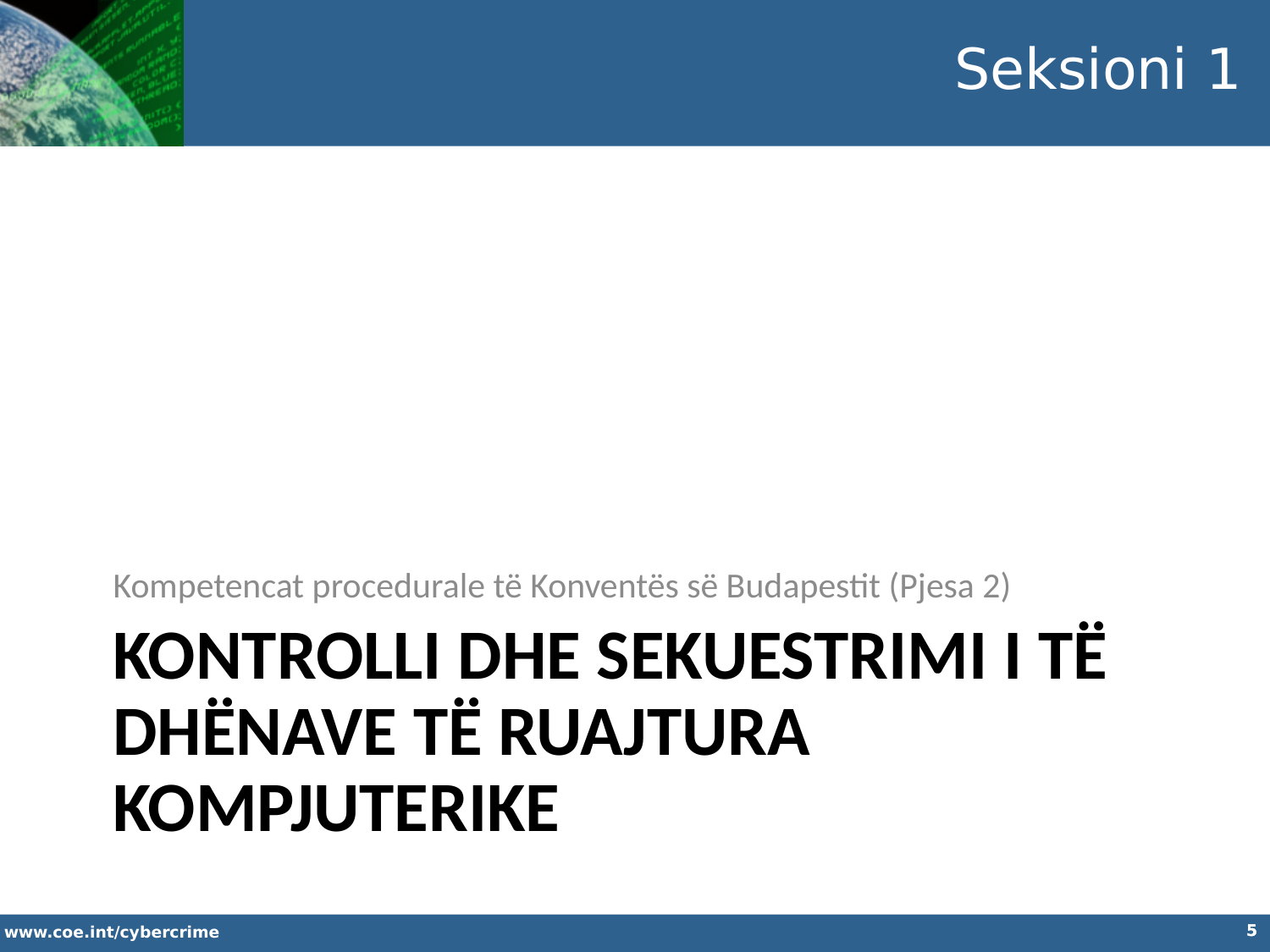

Seksioni 1
Kompetencat procedurale të Konventës së Budapestit (Pjesa 2)
# KONTROLLI DHE SEKUESTRIMI i të dhënave të ruajtura kompjuterike
5